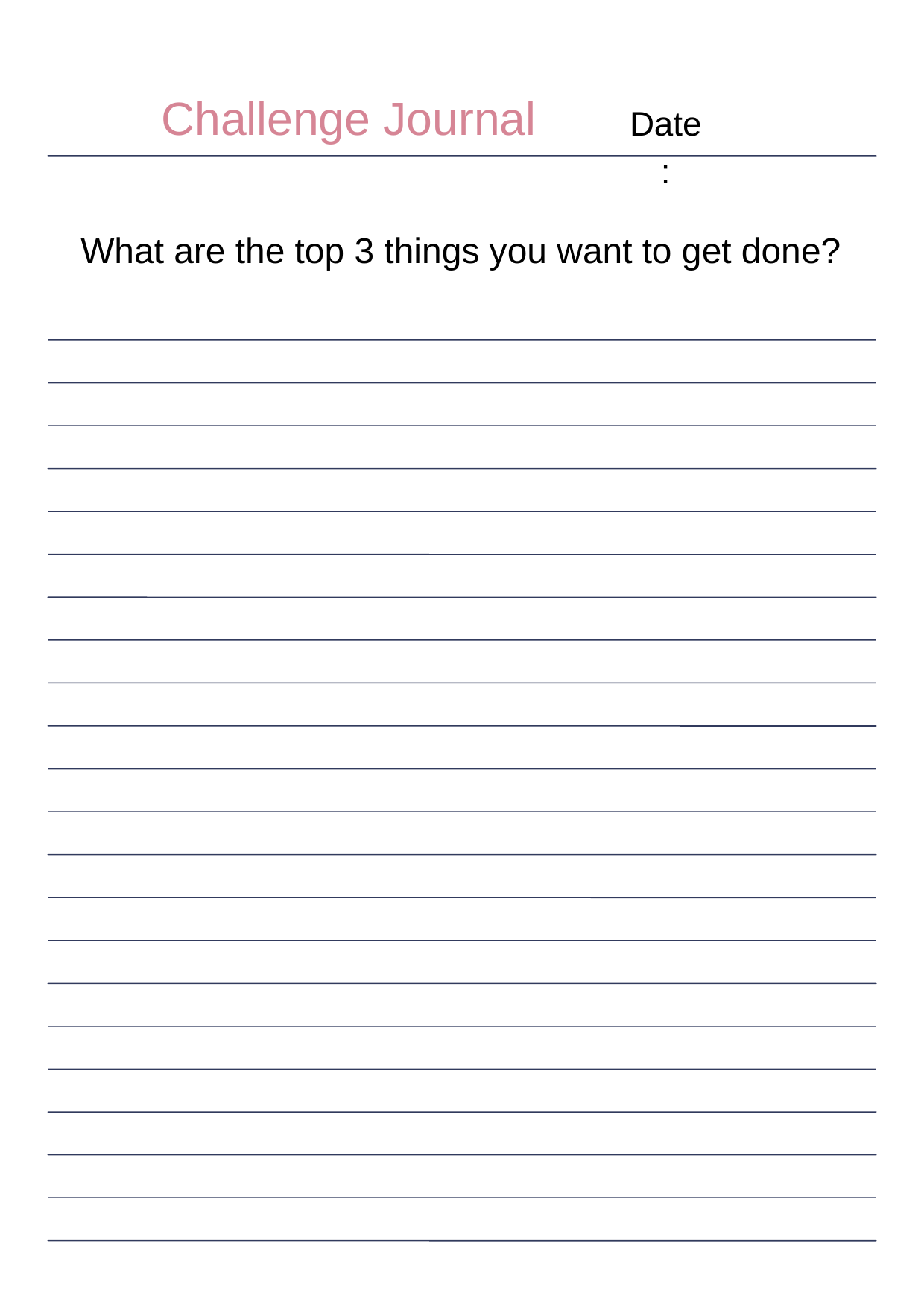

Challenge Journal
Date:

What are the top 3 things you want to get done?